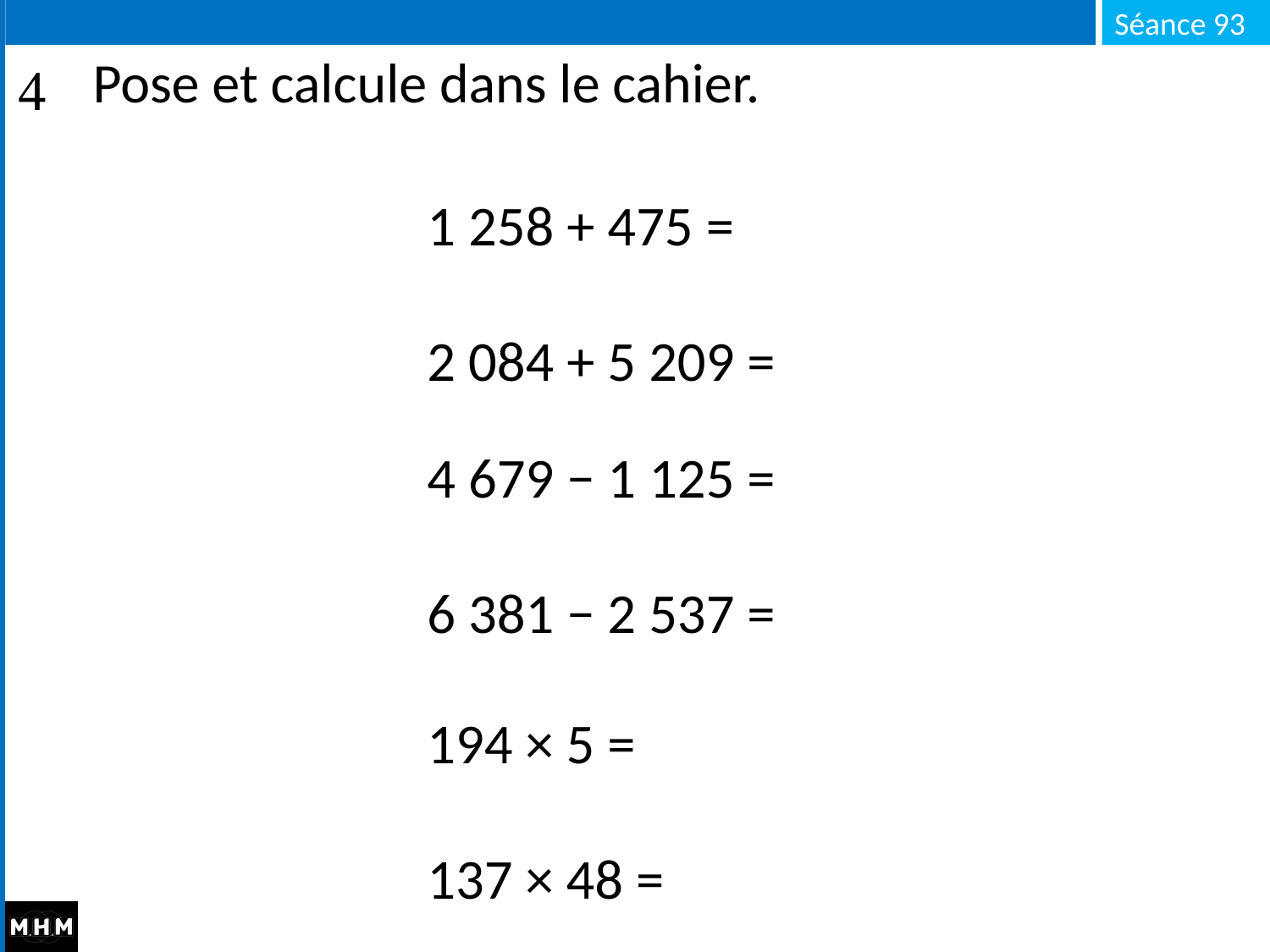

# Pose et calcule dans le cahier.
1 258 + 475 =

2 084 + 5 209 =
4 679 − 1 125 =

6 381 − 2 537 =
194 × 5 =

137 × 48 =